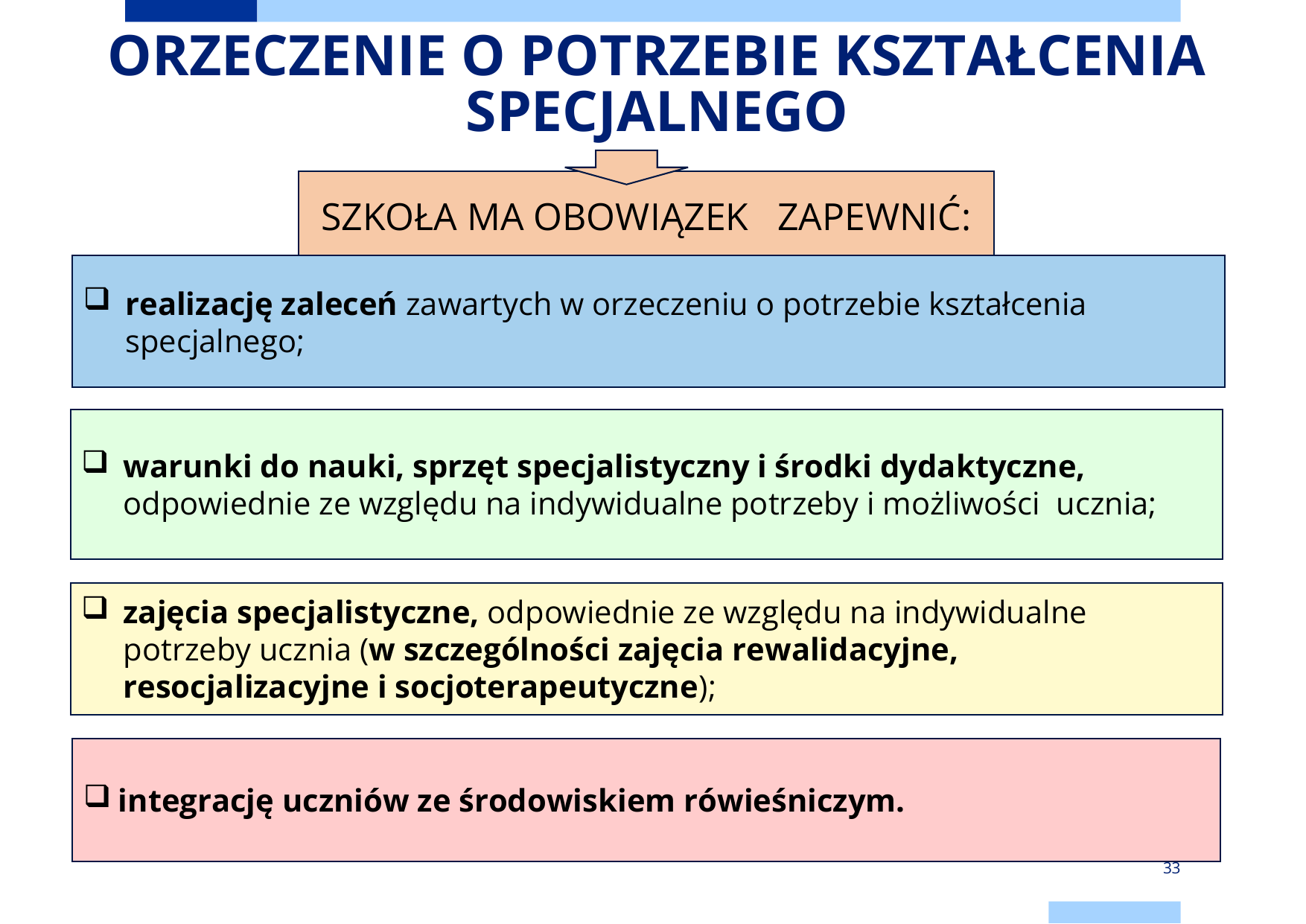

# ORZECZENIE O POTRZEBIE KSZTAŁCENIA SPECJALNEGO

SZKOŁA MA OBOWIĄZEK   ZAPEWNIĆ:
realizację zaleceń zawartych w orzeczeniu o potrzebie kształcenia specjalnego;
warunki do nauki, sprzęt specjalistyczny i środki dydaktyczne, odpowiednie ze względu na indywidualne potrzeby i możliwości  ucznia;
zajęcia specjalistyczne, odpowiednie ze względu na indywidualne potrzeby ucznia (w szczególności zajęcia rewalidacyjne, resocjalizacyjne i socjoterapeutyczne);
integrację uczniów ze środowiskiem rówieśniczym.
33